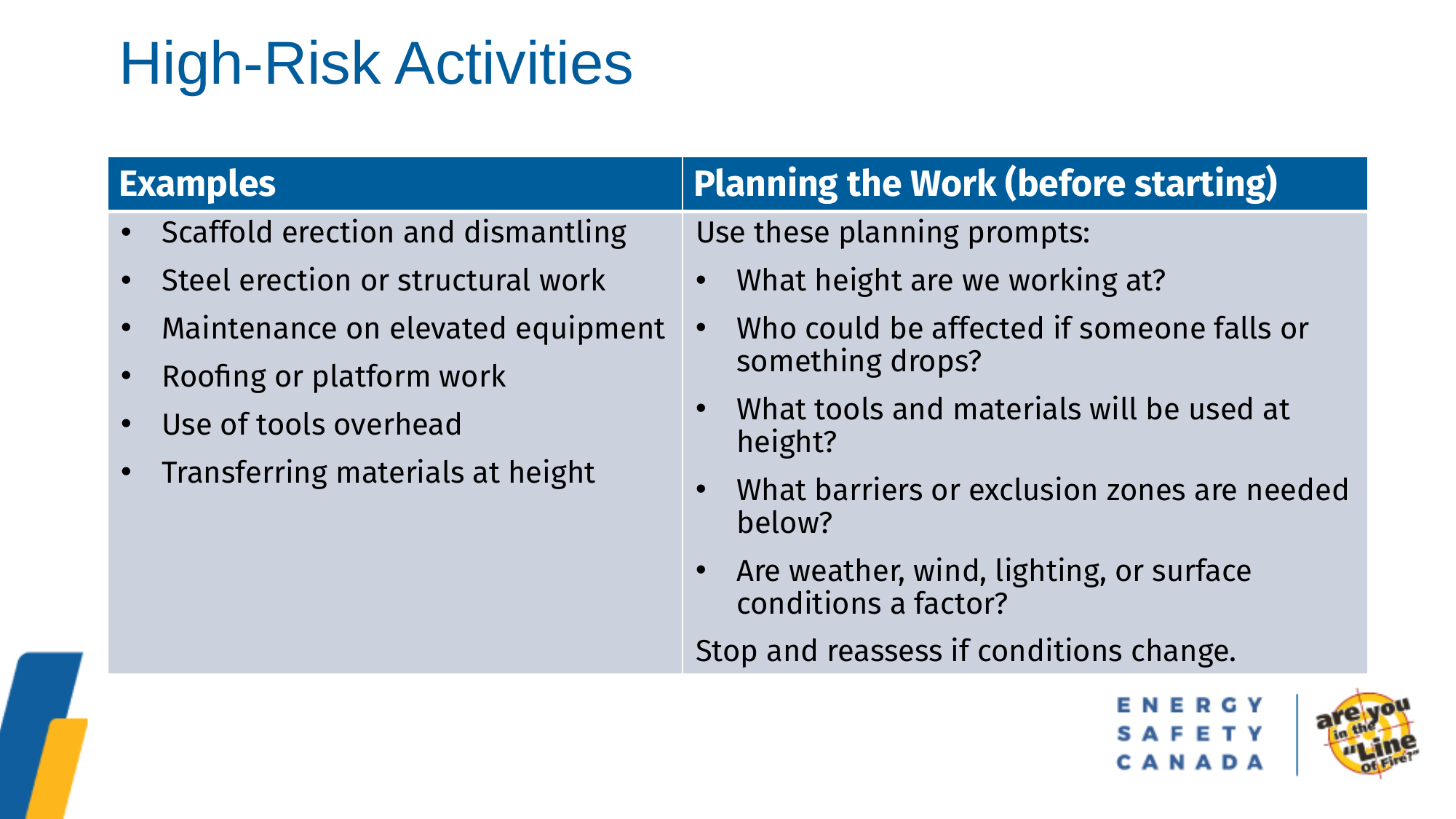

High-Risk Activities
| Examples | Planning the Work (before starting) |
| --- | --- |
| Scaffold erection and dismantling Steel erection or structural work Maintenance on elevated equipment Roofing or platform work Use of tools overhead Transferring materials at height | Use these planning prompts: What height are we working at? Who could be affected if someone falls or something drops? What tools and materials will be used at height? What barriers or exclusion zones are needed below? Are weather, wind, lighting, or surface conditions a factor? Stop and reassess if conditions change. |
Potential Consequences